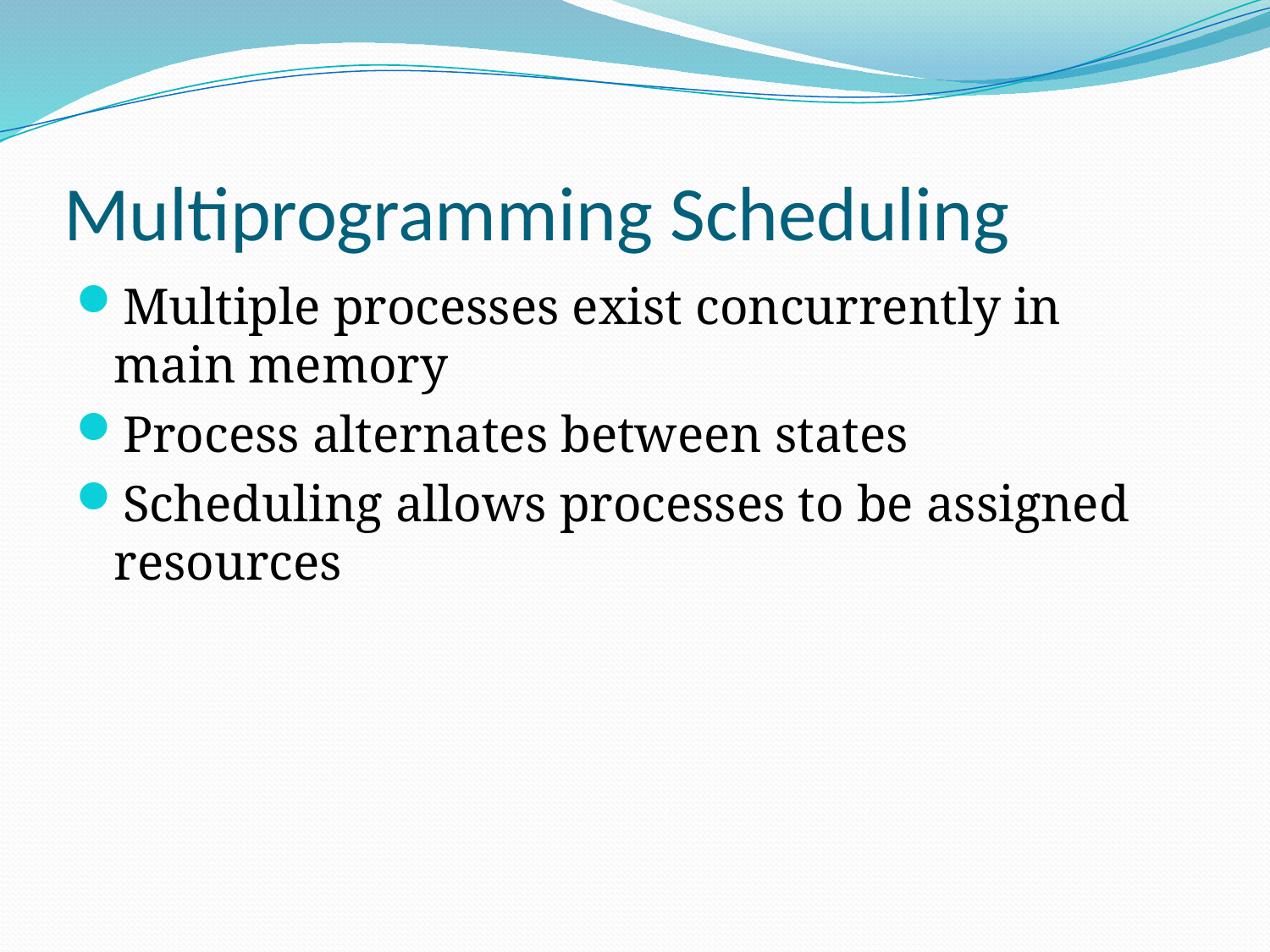

# Multiprogramming Scheduling
Multiple processes exist concurrently in main memory
Process alternates between states
Scheduling allows processes to be assigned resources